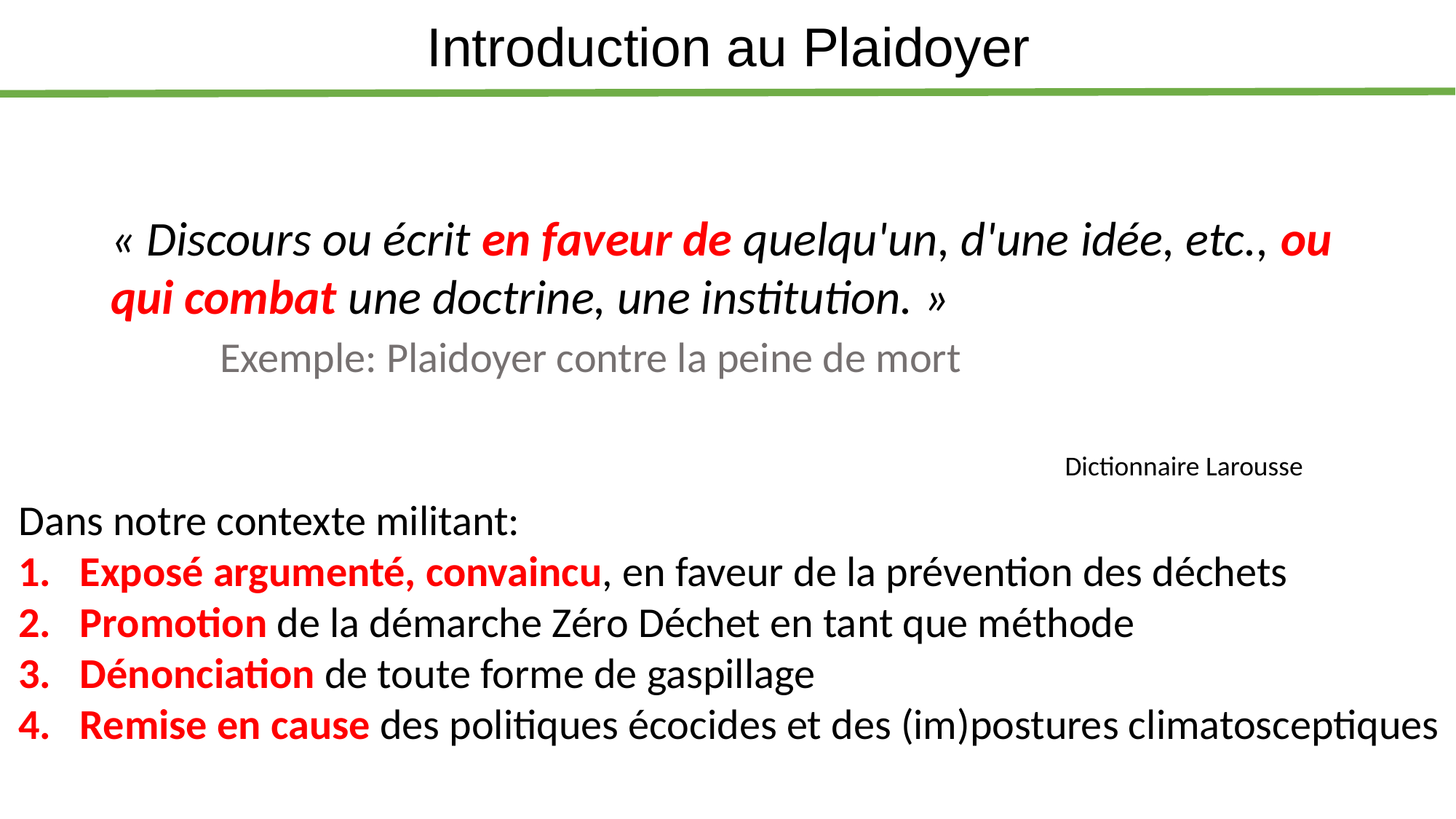

Introduction au Plaidoyer
« Discours ou écrit en faveur de quelqu'un, d'une idée, etc., ou qui combat une doctrine, une institution. »
	Exemple: Plaidoyer contre la peine de mort
Dictionnaire Larousse
Dans notre contexte militant:
Exposé argumenté, convaincu, en faveur de la prévention des déchets
Promotion de la démarche Zéro Déchet en tant que méthode
Dénonciation de toute forme de gaspillage
Remise en cause des politiques écocides et des (im)postures climatosceptiques